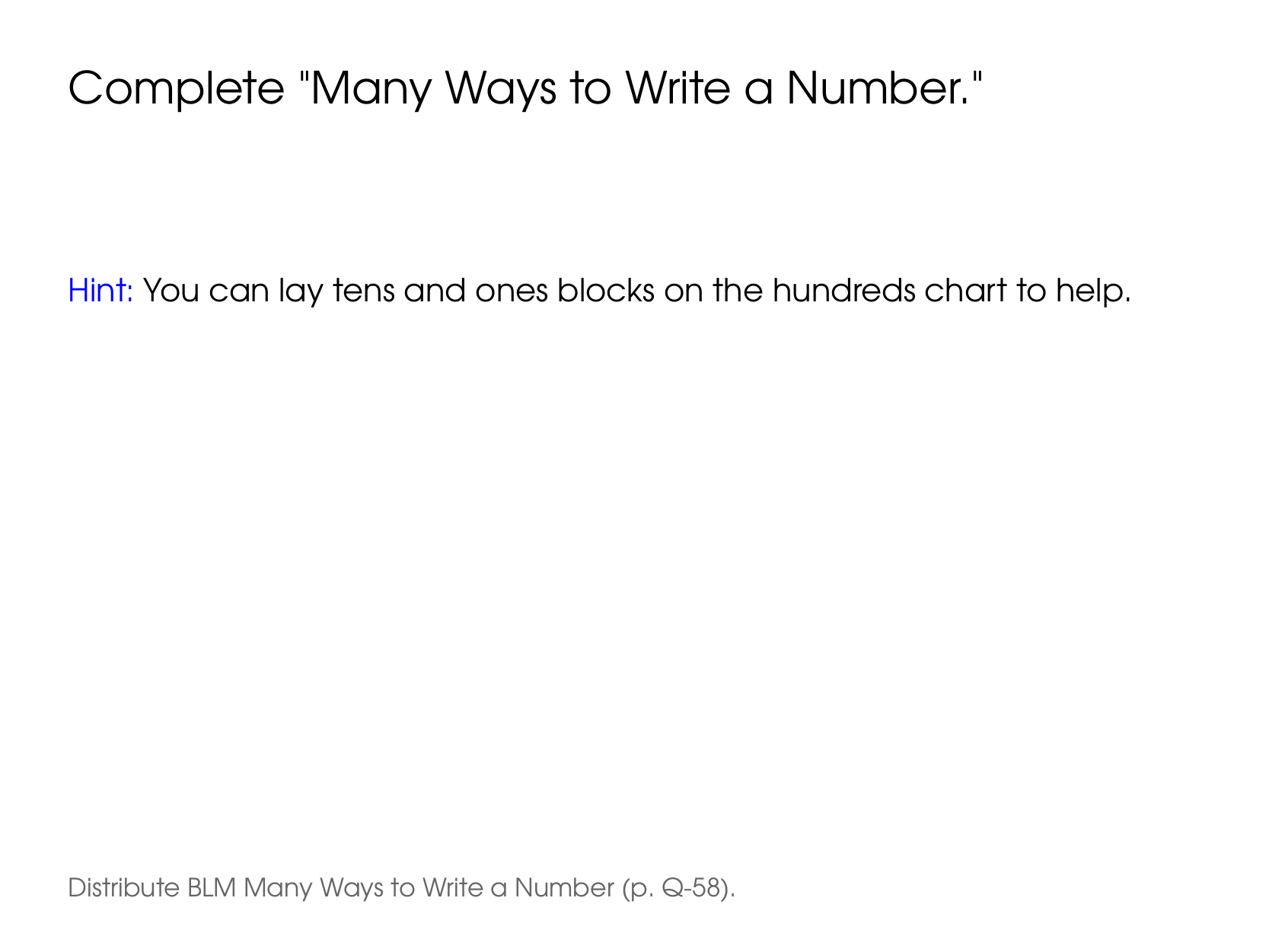

Complete "Many Ways to Write a Number."
Hint: You can lay tens and ones blocks on the hundreds chart to help.
Distribute BLM Many Ways to Write a Number (p. Q-58).